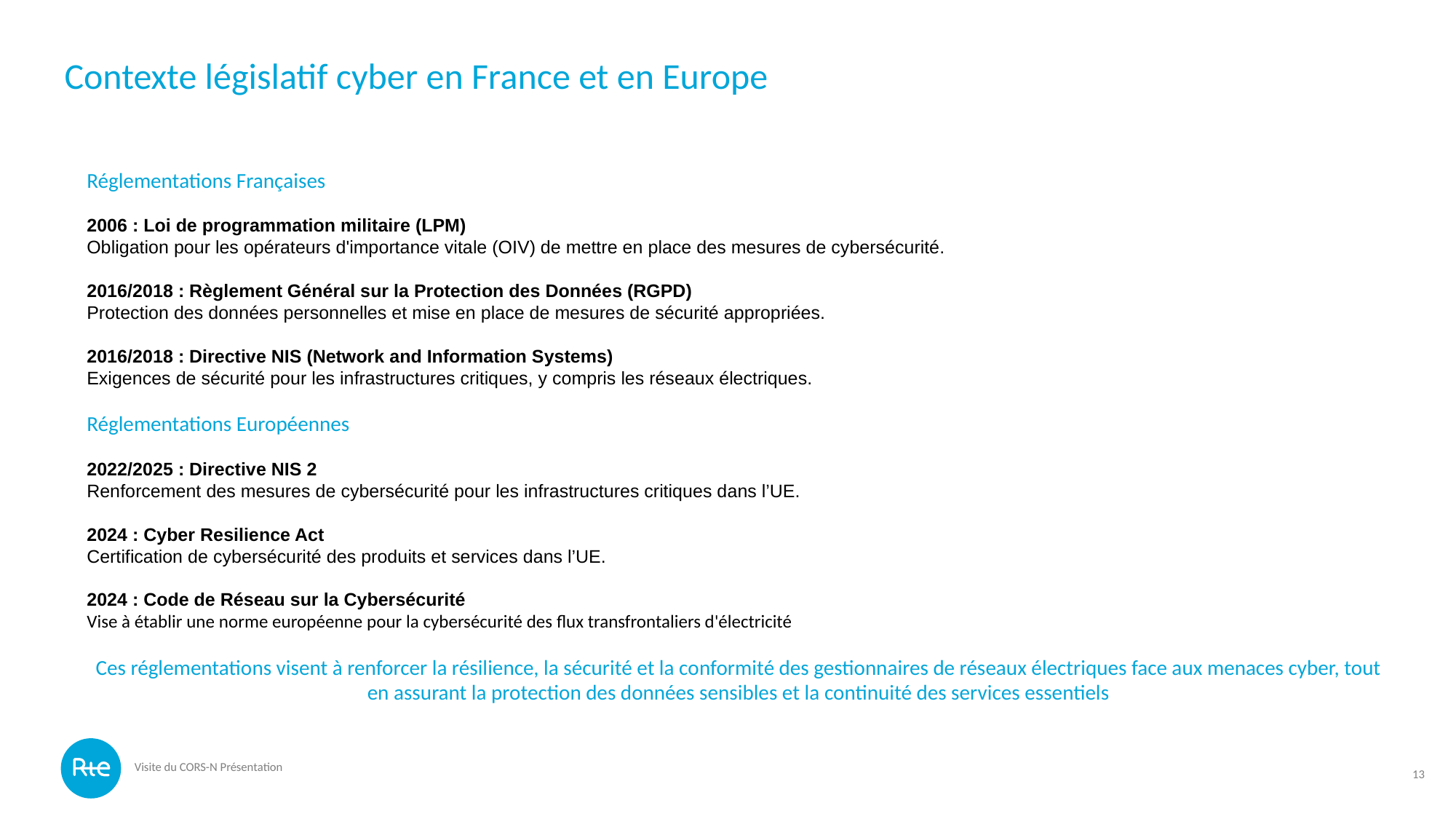

# Contexte législatif cyber en France et en Europe
Réglementations Françaises

2006 : Loi de programmation militaire (LPM)
Obligation pour les opérateurs d'importance vitale (OIV) de mettre en place des mesures de cybersécurité.

2016/2018 : Règlement Général sur la Protection des Données (RGPD)
Protection des données personnelles et mise en place de mesures de sécurité appropriées.

2016/2018 : Directive NIS (Network and Information Systems)
Exigences de sécurité pour les infrastructures critiques, y compris les réseaux électriques.

Réglementations Européennes

2022/2025 : Directive NIS 2
Renforcement des mesures de cybersécurité pour les infrastructures critiques dans l’UE.

2024 : Cyber Resilience Act
Certification de cybersécurité des produits et services dans l’UE.

2024 : Code de Réseau sur la Cybersécurité
Vise à établir une norme européenne pour la cybersécurité des flux transfrontaliers d'électricité

Ces réglementations visent à renforcer la résilience, la sécurité et la conformité des gestionnaires de réseaux électriques face aux menaces cyber, tout en assurant la protection des données sensibles et la continuité des services essentiels

Visite du CORS-N Présentation
13